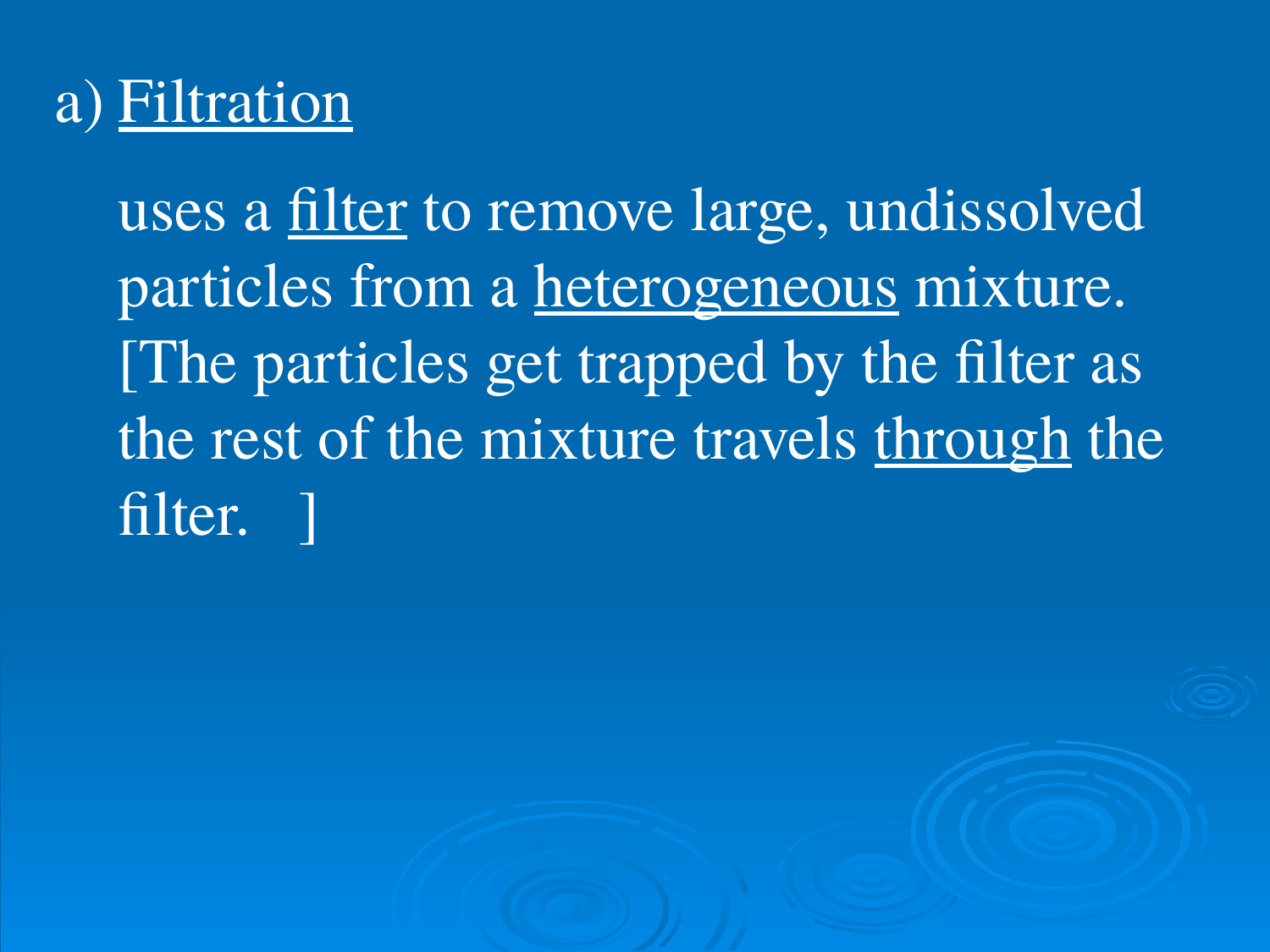

Filtration
	uses a filter to remove large, undissolved particles from a heterogeneous mixture.  [The particles get trapped by the filter as the rest of the mixture travels through the filter.   ]